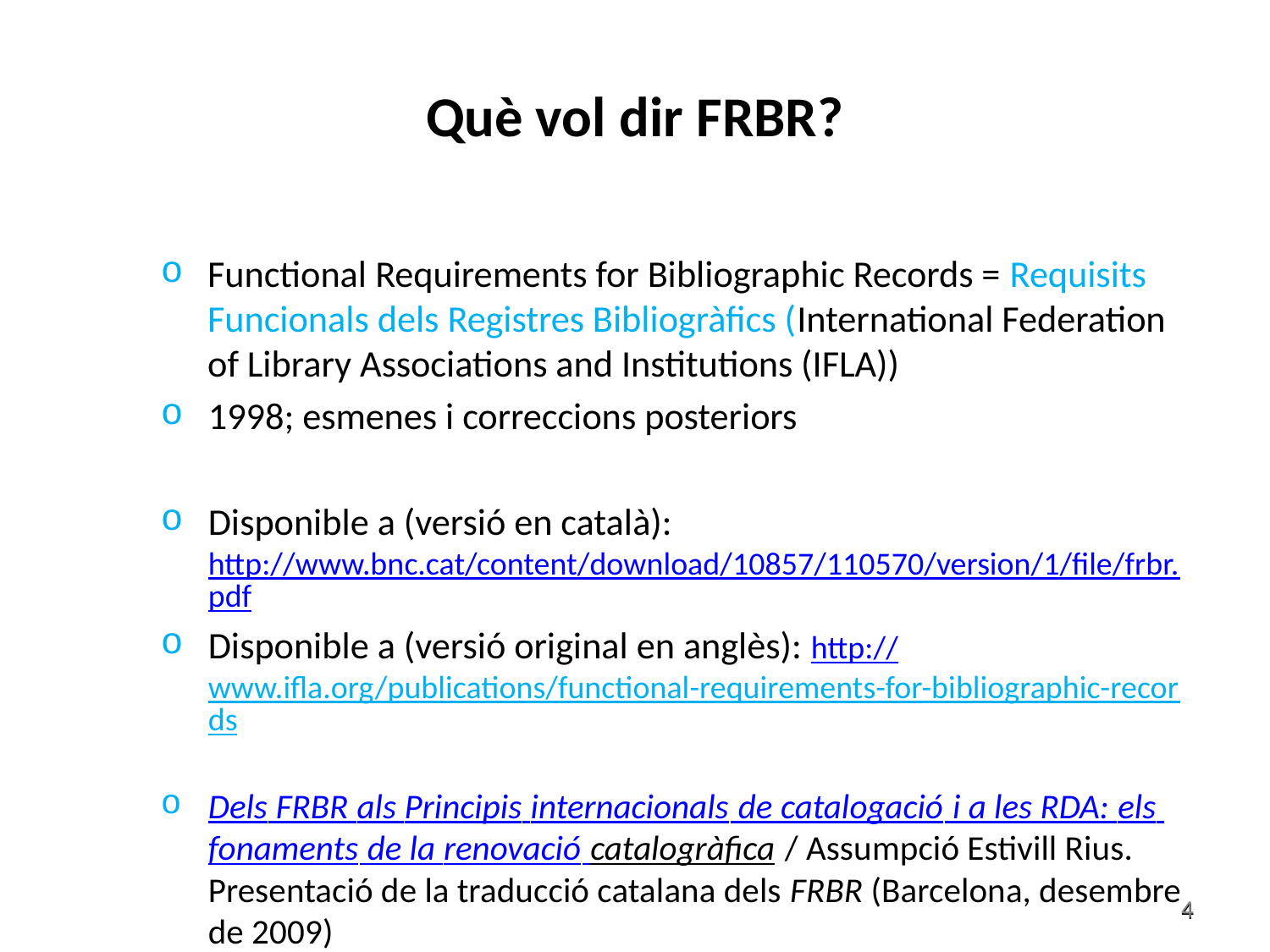

Què vol dir FRBR?
Functional Requirements for Bibliographic Records = Requisits Funcionals dels Registres Bibliogràfics (International Federation of Library Associations and Institutions (IFLA))
1998; esmenes i correccions posteriors

Disponible a (versió en català): http://www.bnc.cat/content/download/10857/110570/version/1/file/frbr.pdf
Disponible a (versió original en anglès): http://www.ifla.org/publications/functional-requirements-for-bibliographic-records
Dels FRBR als Principis internacionals de catalogació i a les RDA: els fonaments de la renovació catalogràfica / Assumpció Estivill Rius. Presentació de la traducció catalana dels FRBR (Barcelona, desembre de 2009)

4
4
4